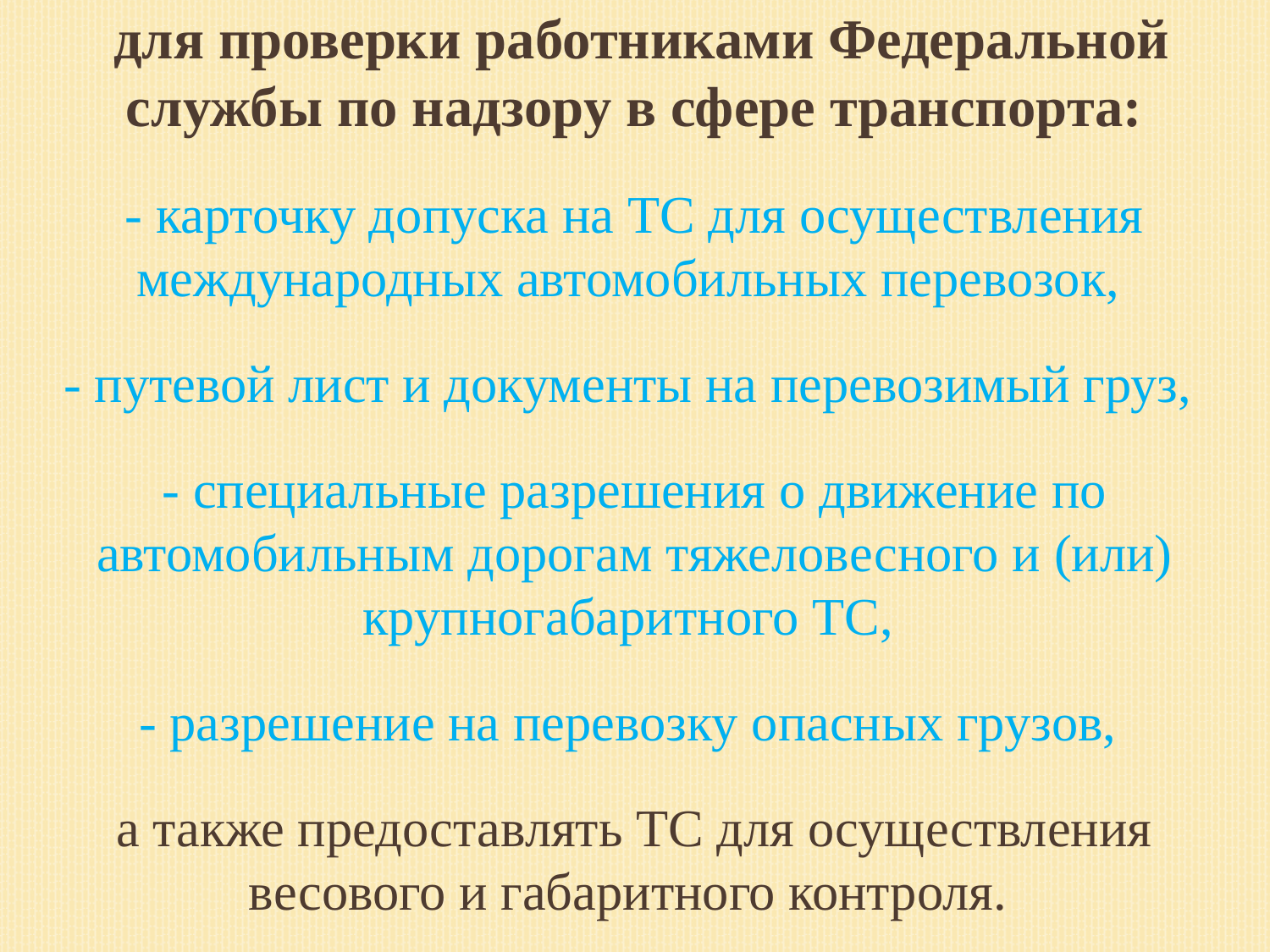

для проверки работниками Федеральной службы по надзору в сфере транспорта:

- карточку допуска на ТС для осуществления международных автомобильных перевозок,

- путевой лист и документы на перевозимый груз,

- специальные разрешения о движение по автомобильным дорогам тяжеловесного и (или) крупногабаритного ТС,

- разрешение на перевозку опасных грузов,

а также предоставлять ТС для осуществления весового и габаритного контроля.